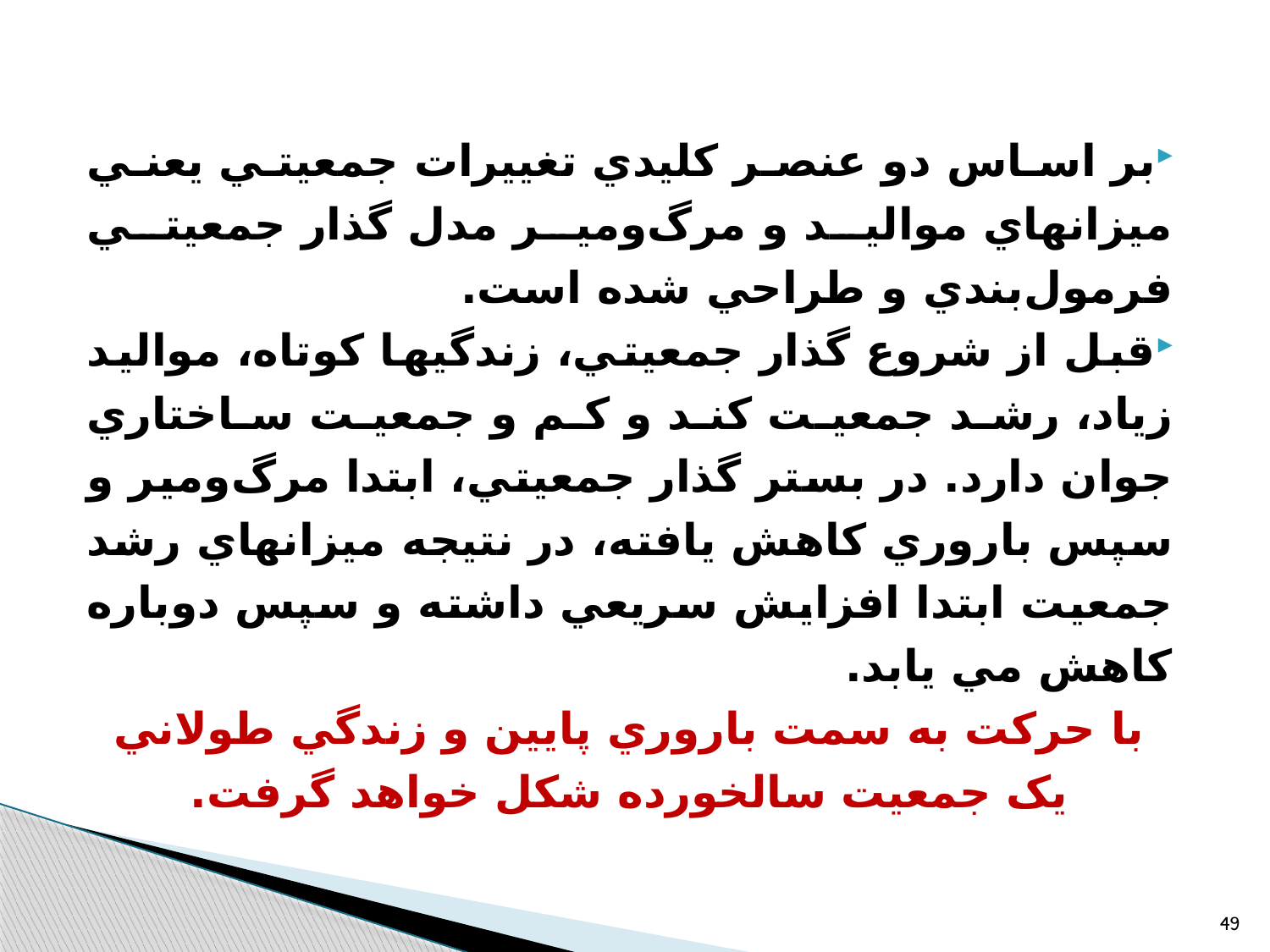

بر اساس دو عنصر کليدي تغييرات جمعيتي يعني ميزانهاي مواليد و مرگ‌ومير مدل گذار جمعيتي فرمول‌بندي و طراحي شده است.
قبل از شروع گذار جمعيتي، زندگيها کوتاه، مواليد زياد، رشد جمعيت کند و کم و جمعيت ساختاري جوان دارد. در بستر گذار جمعيتي، ابتدا مرگ‌ومير و سپس باروري کاهش يافته، در نتيجه ميزانهاي رشد جمعيت ابتدا افزايش سريعي داشته و سپس دوباره کاهش مي يابد.
با حرکت به سمت باروري پايين و زندگي طولاني يک جمعيت سالخورده شکل خواهد گرفت.
49